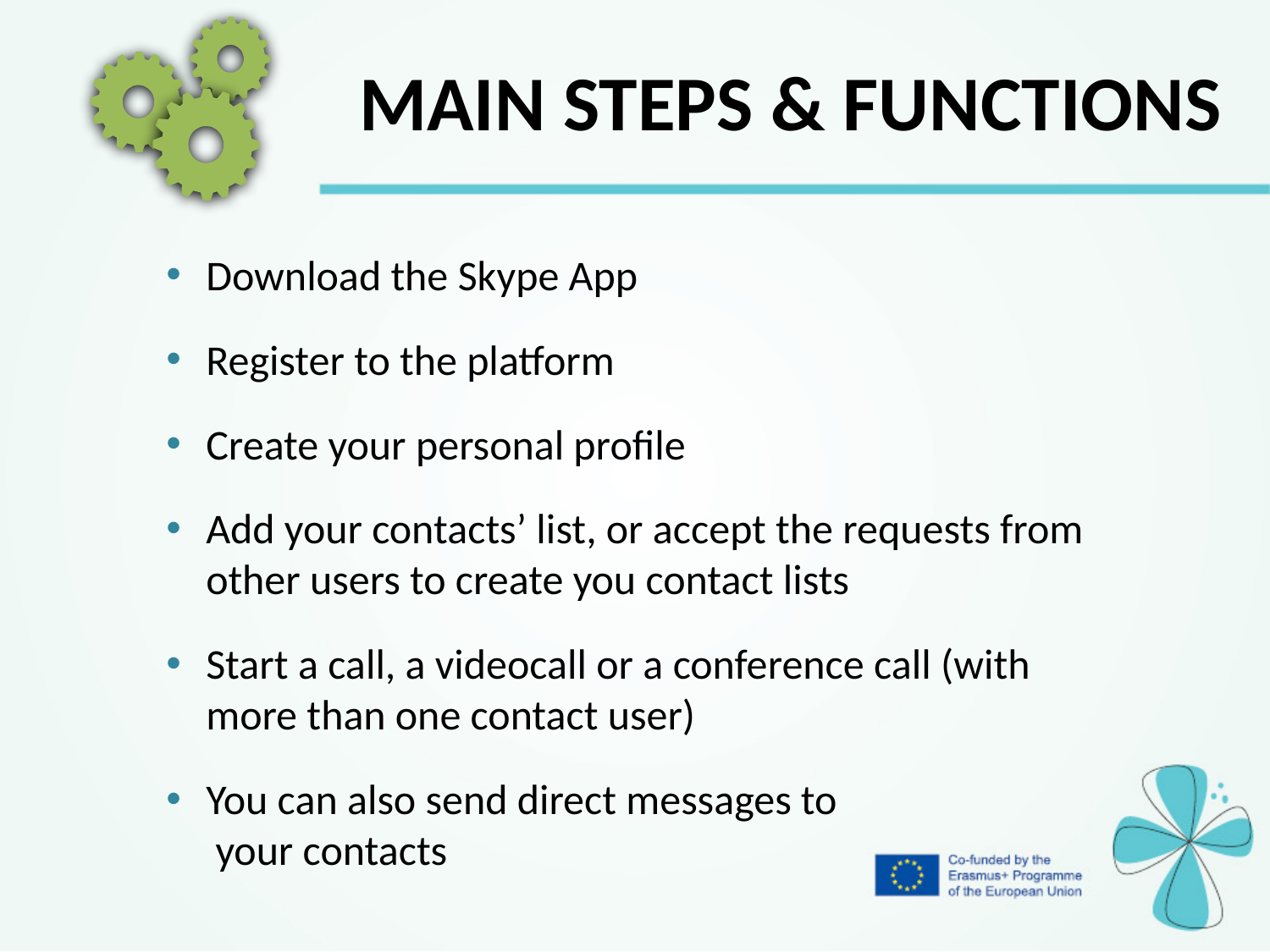

MAIN STEPS & FUNCTIONS
Download the Skype App

Register to the platform

Create your personal profile

Add your contacts’ list, or accept the requests from other users to create you contact lists

Start a call, a videocall or a conference call (with more than one contact user)

You can also send direct messages to
 your contacts